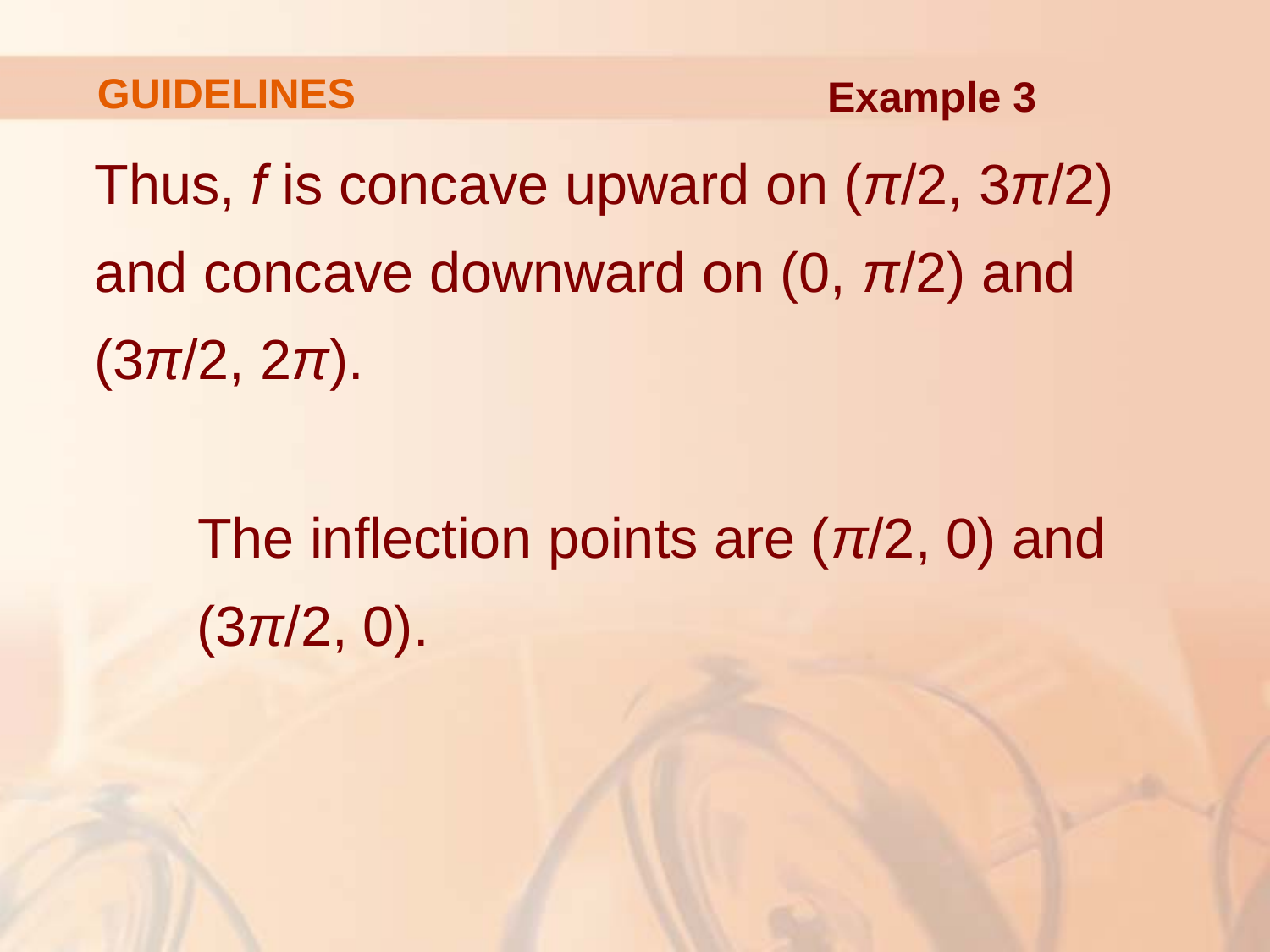

# GUIDELINES
Example 3
Thus, f is concave upward on (π/2, 3π/2)
and concave downward on (0, π/2) and (3π/2, 2π).

The inflection points are (π/2, 0) and
(3π/2, 0).